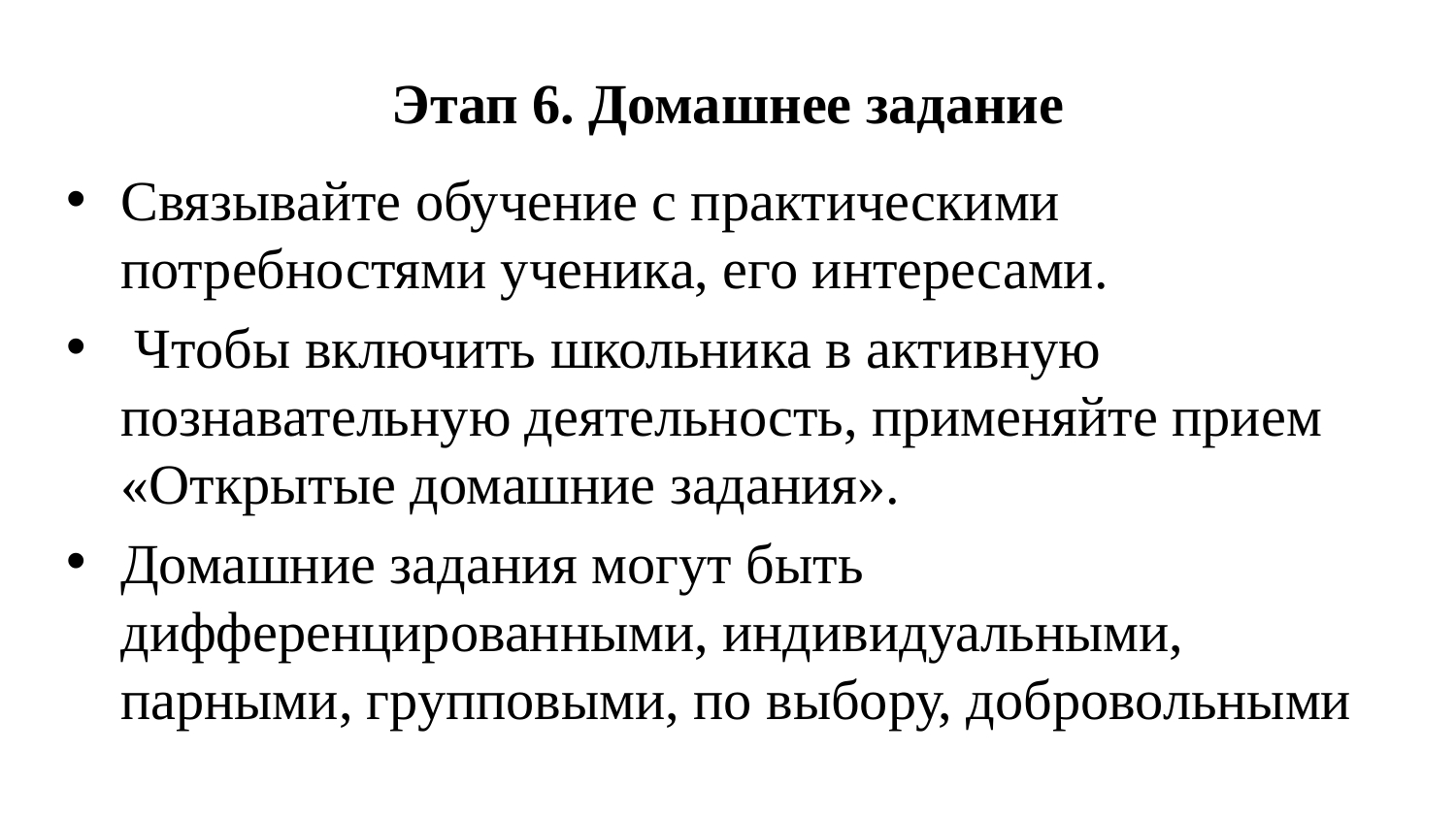

# Этап 6. Домашнее задание
Связывайте обучение с практическими потребностями ученика, его интересами.
 Чтобы включить школьника в активную познавательную деятельность, применяйте прием «Открытые домашние задания».
Домашние задания могут быть дифференцированными, индивидуальными, парными, групповыми, по выбору, добровольными